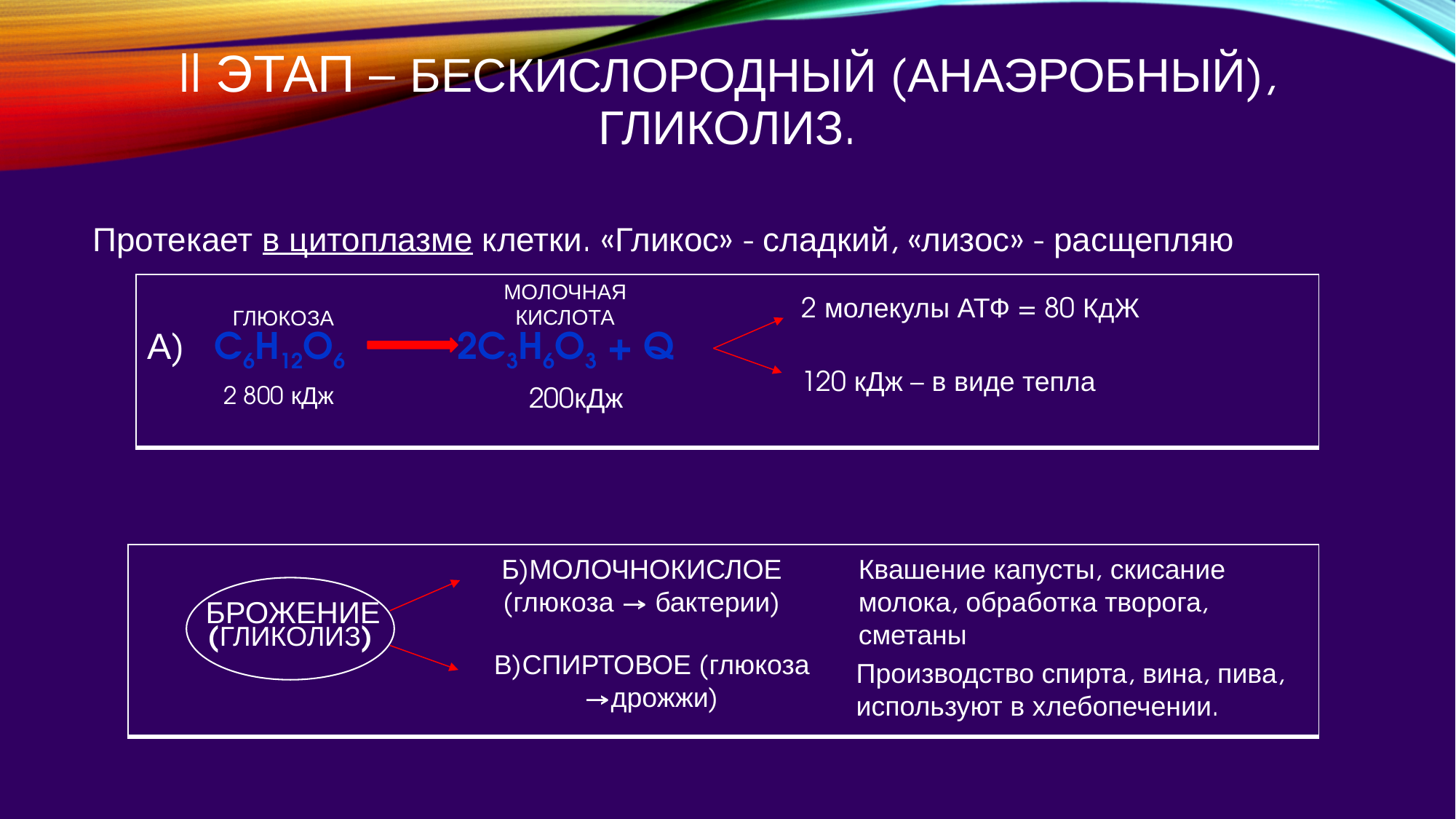

# II этап – бескислородный (анаэробный), гликолиз.
Протекает в цитоплазме клетки. «Гликос» - сладкий, «лизос» - расщепляю
МОЛОЧНАЯ КИСЛОТА
|  |
| --- |
2 молекулы АТФ = 80 КдЖ
ГЛЮКОЗА
А)   C6H12O6           2C3H6O3 + Q

120 кДж – в виде тепла
2 800 кДж
200кДж
|  |
| --- |
Б)МОЛОЧНОКИСЛОЕ (глюкоза → бактерии)
Квашение капусты, скисание молока, обработка творога, сметаны

     БРОЖЕНИЕ
(ГЛИКОЛИЗ)
В)СПИРТОВОЕ (глюкоза →дрожжи)
Производство спирта, вина, пива, используют в хлебопечении.